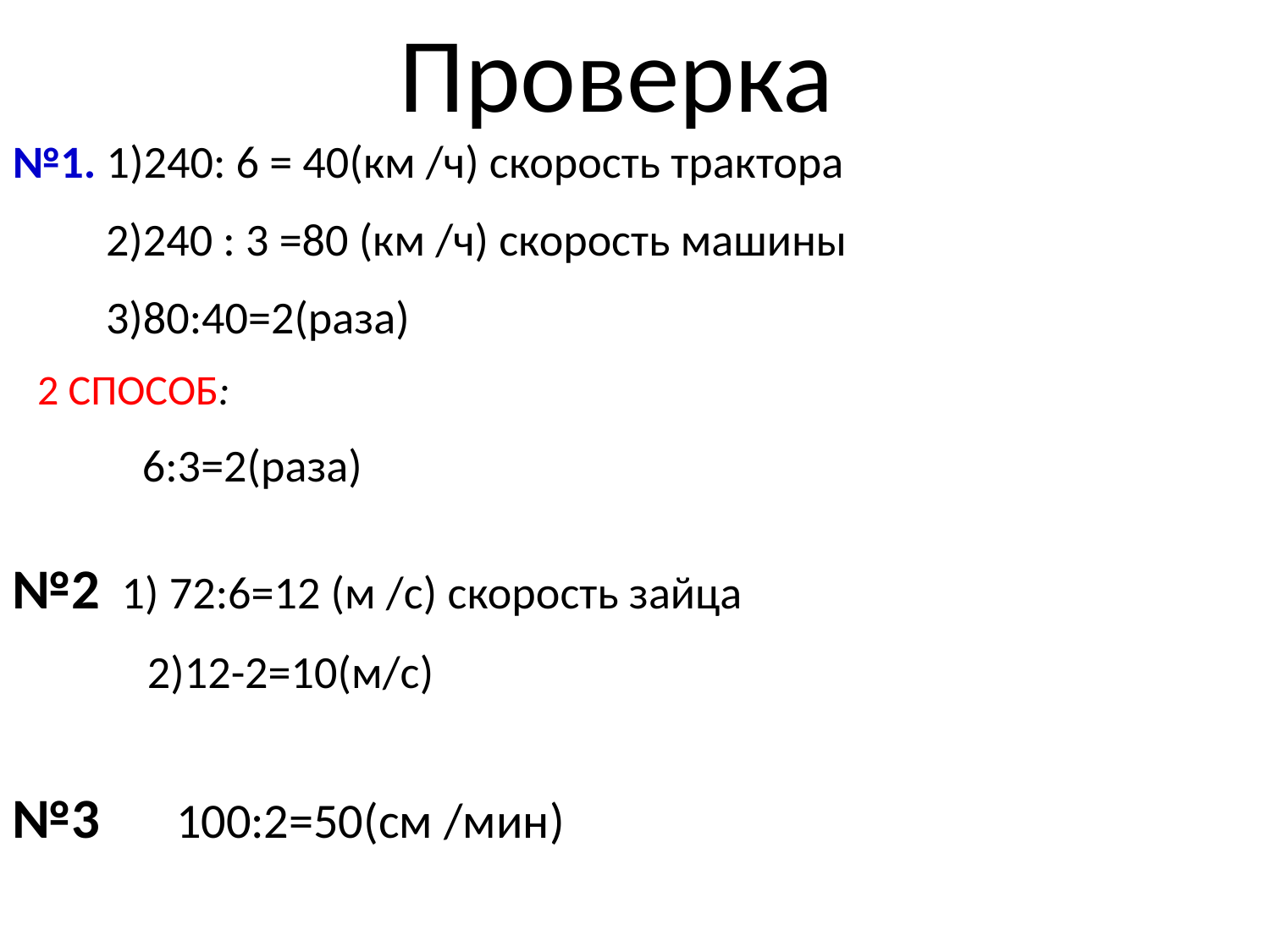

Проверка

№1. 1)240: 6 = 40(км /ч) скорость трактора
         2)240 : 3 =80 (км /ч) скорость машины
         3)80:40=2(раза)
2 СПОСОБ:
           6:3=2(раза)
№2   1) 72:6=12 (м /с) скорость зайца
             2)12-2=10(м/с)
№3      100:2=50(см /мин)